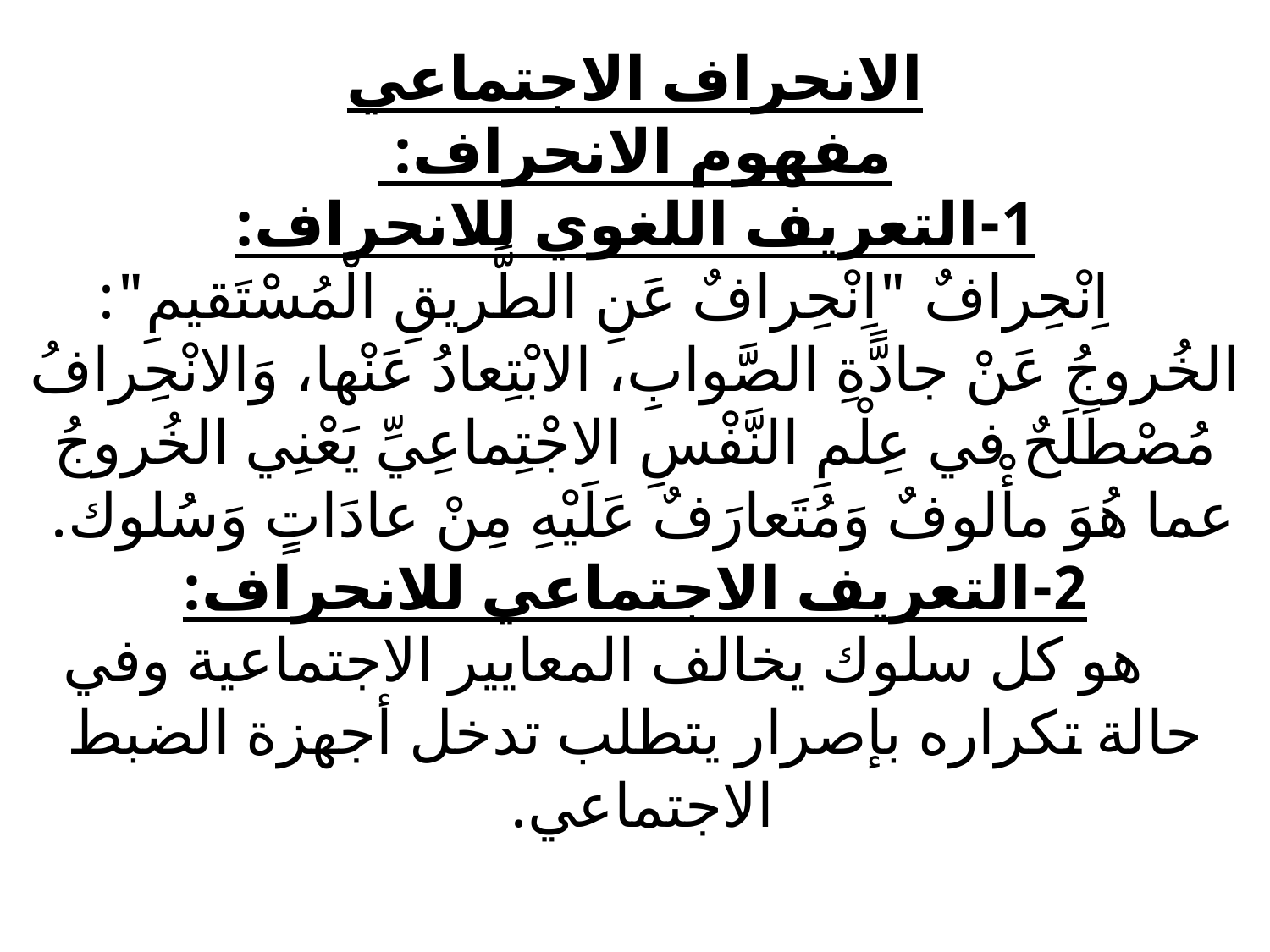

# الانحراف الاجتماعي مفهوم الانحراف: 1-التعريف اللغوي للانحراف: اِنْحِرافٌ "اِنْحِرافٌ عَنِ الطَّريقِ الْمُسْتَقيمِ": الخُروجُ عَنْ جادًّةِ الصَّوابِ، الابْتِعادُ عَنْها، وَالانْحِرافُ مُصْطَلَحٌ في عِلْمِ النَّفْسِ الاجْتِماعِيِّ يَعْنِي الخُروجُ عما هُوَ مأْلوفٌ وَمُتَعارَفٌ عَلَيْهِ مِنْ عادَاتٍ وَسُلوك. 2-التعريف الاجتماعي للانحراف: هو كل سلوك يخالف المعايير الاجتماعية وفي حالة تكراره بإصرار يتطلب تدخل أجهزة الضبط الاجتماعي.